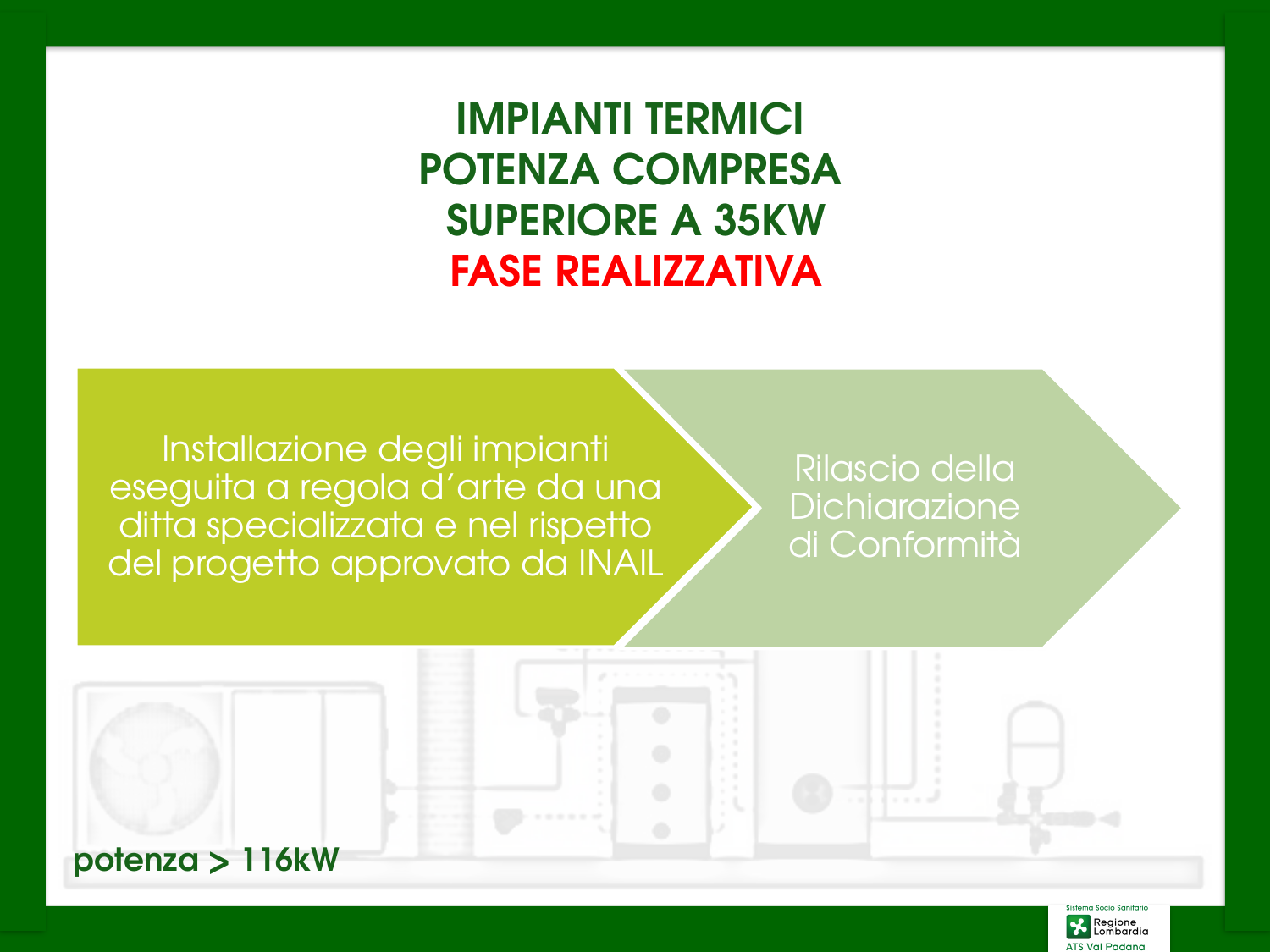

IMPIANTI TERMICI
POTENZA COMPRESA
SUPERIORE A 35KW
FASE REALIZZATIVA
Installazione degli impianti eseguita a regola d’arte da una ditta specializzata e nel rispetto del progetto approvato da INAIL
Rilascio della Dichiarazione di Conformità
potenza > 116kW